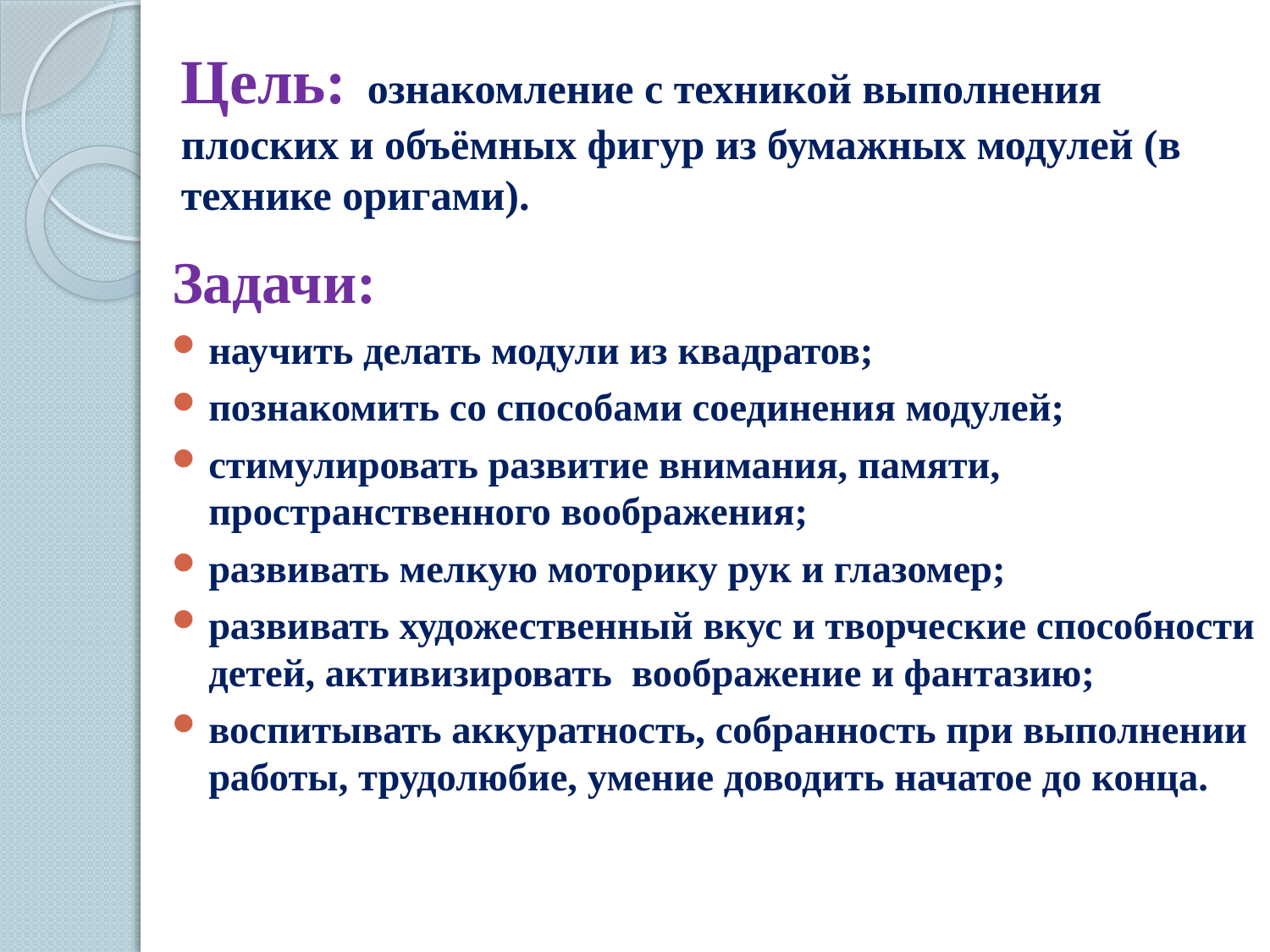

# Цель: ознакомление с техникой выполнения плоских и объёмных фигур из бумажных модулей (в технике оригами).
Задачи:
научить делать модули из квадратов;
познакомить со способами соединения модулей;
стимулировать развитие внимания, памяти, пространственного воображения;
развивать мелкую моторику рук и глазомер;
развивать художественный вкус и творческие способности детей, активизировать  воображение и фантазию;
воспитывать аккуратность, собранность при выполнении работы, трудолюбие, умение доводить начатое до конца.